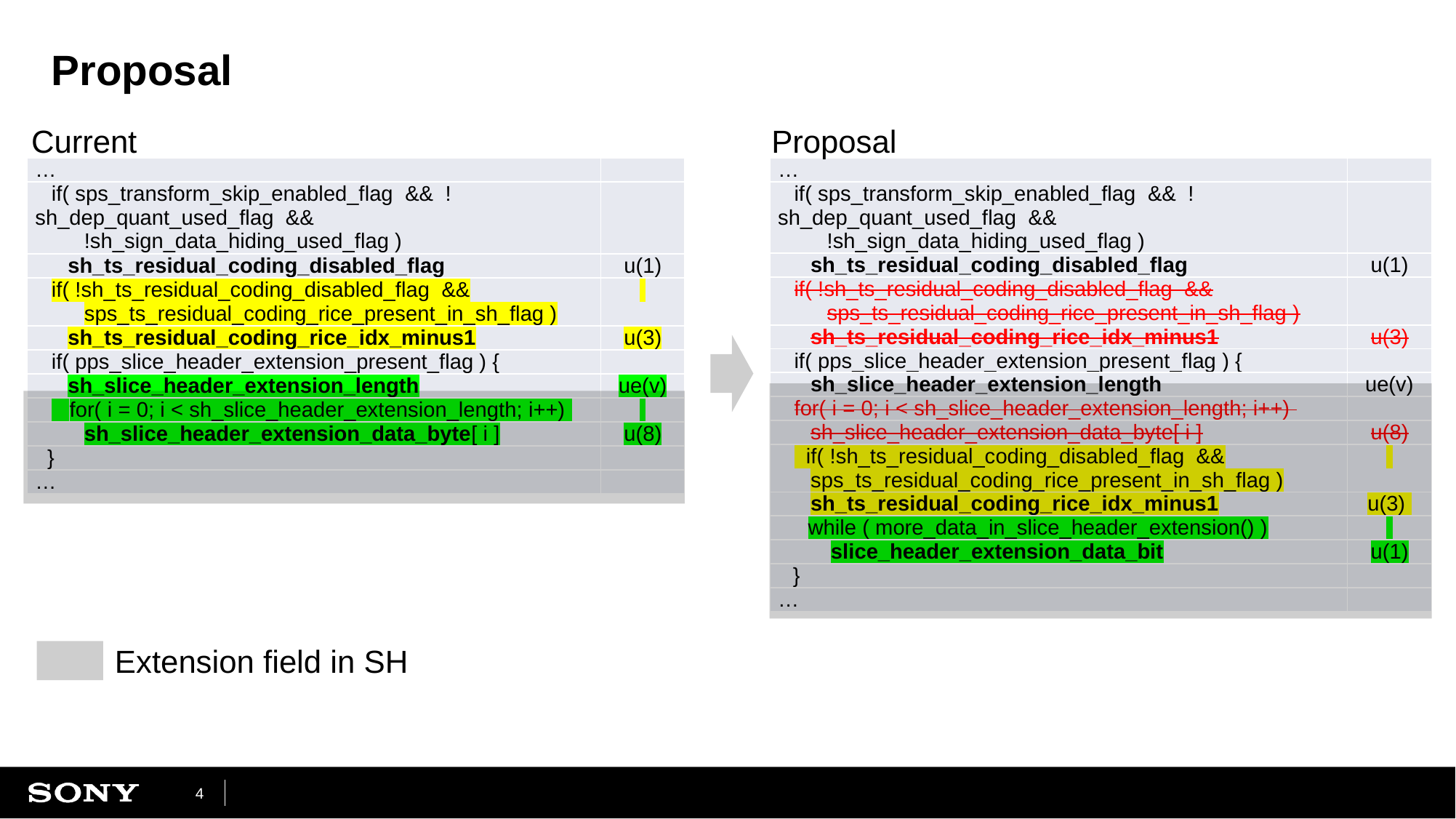

# Proposal
Current
Proposal
| … |  |
| --- | --- |
| if( sps\_transform\_skip\_enabled\_flag  &&  !sh\_dep\_quant\_used\_flag  && !sh\_sign\_data\_hiding\_used\_flag ) |  |
| sh\_ts\_residual\_coding\_disabled\_flag | u(1) |
| if( !sh\_ts\_residual\_coding\_disabled\_flag  && sps\_ts\_residual\_coding\_rice\_present\_in\_sh\_flag ) |  |
| sh\_ts\_residual\_coding\_rice\_idx\_minus1 | u(3) |
| if( pps\_slice\_header\_extension\_present\_flag ) { |  |
| sh\_slice\_header\_extension\_length | ue(v) |
| for( i = 0; i < sh\_slice\_header\_extension\_length; i++) |  |
| sh\_slice\_header\_extension\_data\_byte[ i ] | u(8) |
| } |  |
| … |  |
| … |  |
| --- | --- |
| if( sps\_transform\_skip\_enabled\_flag  &&  !sh\_dep\_quant\_used\_flag  && !sh\_sign\_data\_hiding\_used\_flag ) |  |
| sh\_ts\_residual\_coding\_disabled\_flag | u(1) |
| if( !sh\_ts\_residual\_coding\_disabled\_flag  && sps\_ts\_residual\_coding\_rice\_present\_in\_sh\_flag ) |  |
| sh\_ts\_residual\_coding\_rice\_idx\_minus1 | u(3) |
| if( pps\_slice\_header\_extension\_present\_flag ) { |  |
| sh\_slice\_header\_extension\_length | ue(v) |
| for( i = 0; i < sh\_slice\_header\_extension\_length; i++) |  |
| sh\_slice\_header\_extension\_data\_byte[ i ] | u(8) |
| if( !sh\_ts\_residual\_coding\_disabled\_flag  && sps\_ts\_residual\_coding\_rice\_present\_in\_sh\_flag ) |  |
| sh\_ts\_residual\_coding\_rice\_idx\_minus1 | u(3) |
| while ( more\_data\_in\_slice\_header\_extension() ) |  |
| slice\_header\_extension\_data\_bit | u(1) |
| } |  |
| … |  |

Extension field in SH